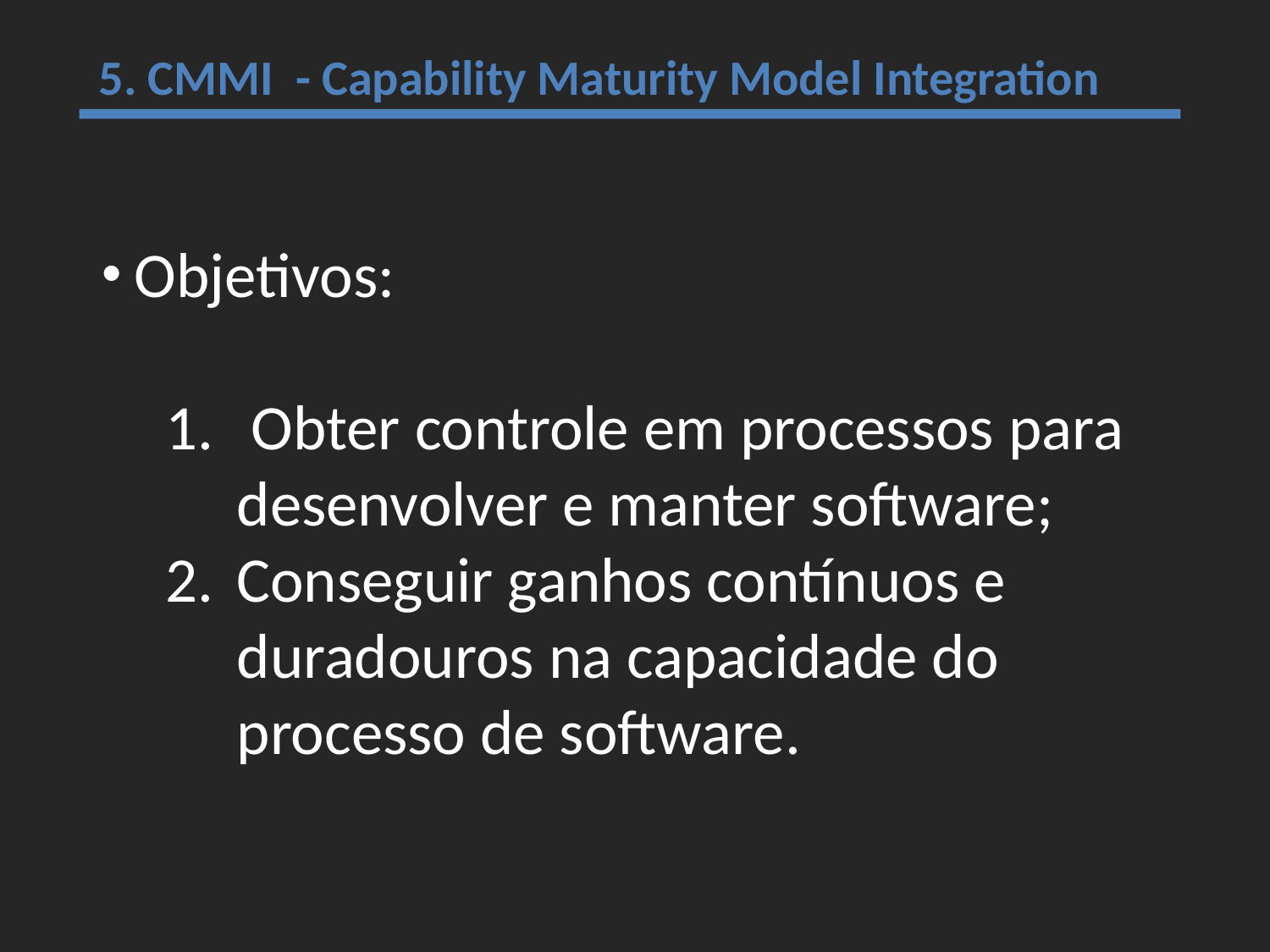

5. CMMI  - Capability Maturity Model Integration

 Objetivos:

 Obter controle em processos para desenvolver e manter software;
Conseguir ganhos contínuos e duradouros na capacidade do processo de software.